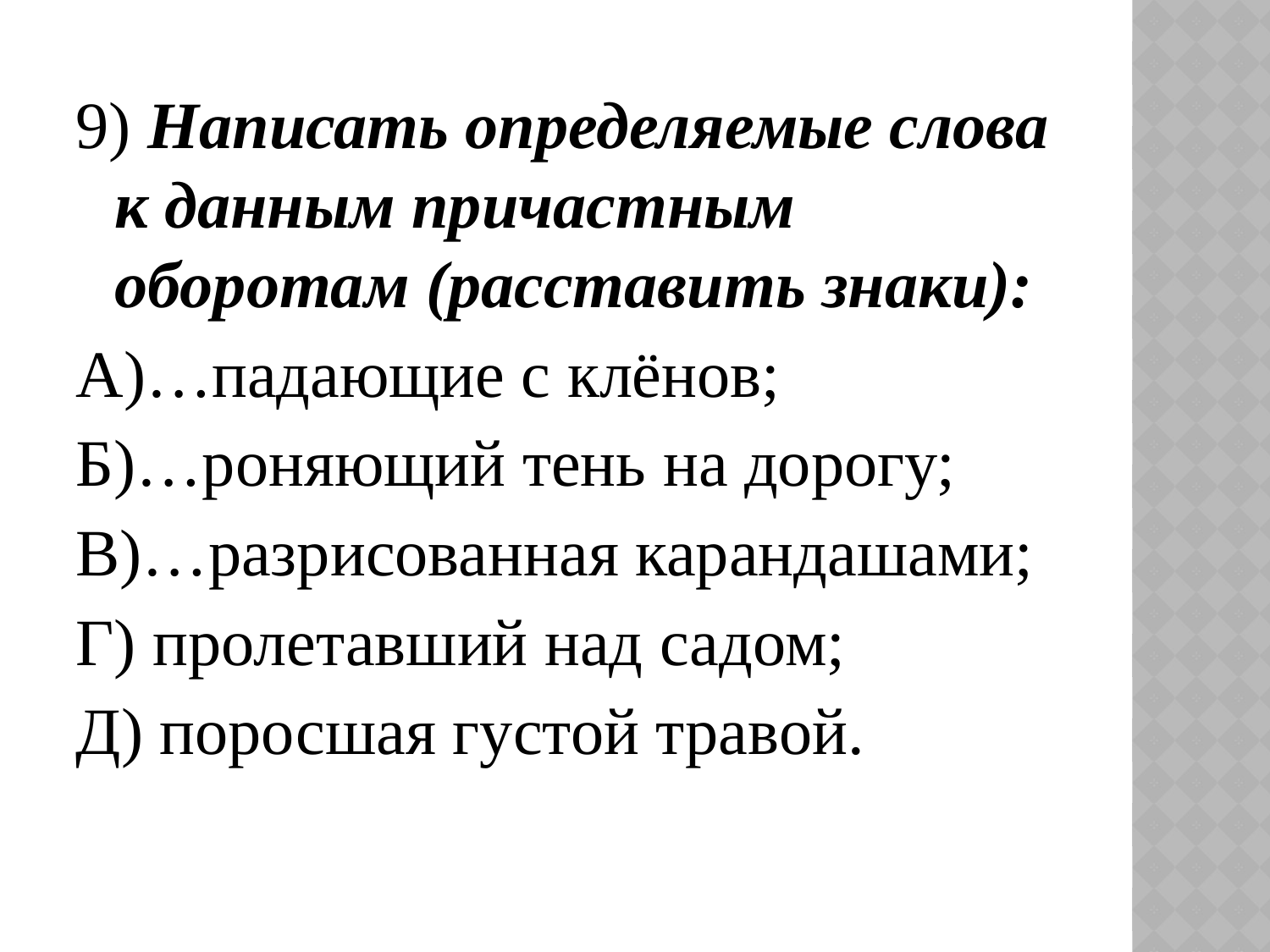

9) Написать определяемые слова к данным причастным оборотам (расставить знаки):
А)…падающие с клёнов;
Б)…роняющий тень на дорогу;
В)…разрисованная карандашами;
Г) пролетавший над садом;
Д) поросшая густой травой.